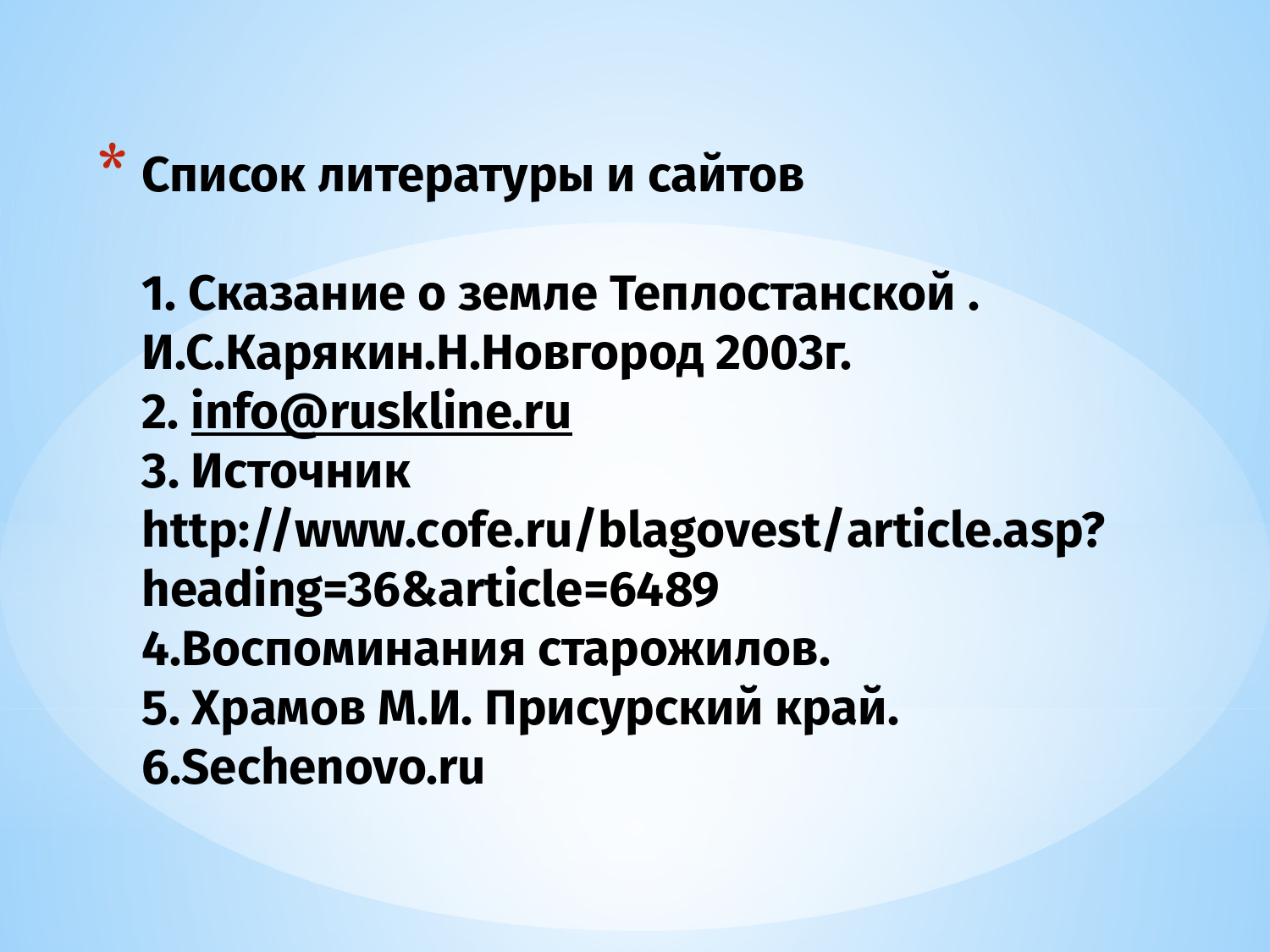

# Список литературы и сайтов 1. Сказание о земле Теплостанской . И.С.Карякин.Н.Новгород 2003г. 2. info@ruskline.ru 3. Источник httр://www.cоfе.ru/blаgоvеst/аrtiсlе.аsp?hеаding=36&аrtiсlе=6489 4.Воспоминания старожилов. 5. Храмов М.И. Присурский край. 6.Sechenovo.ru